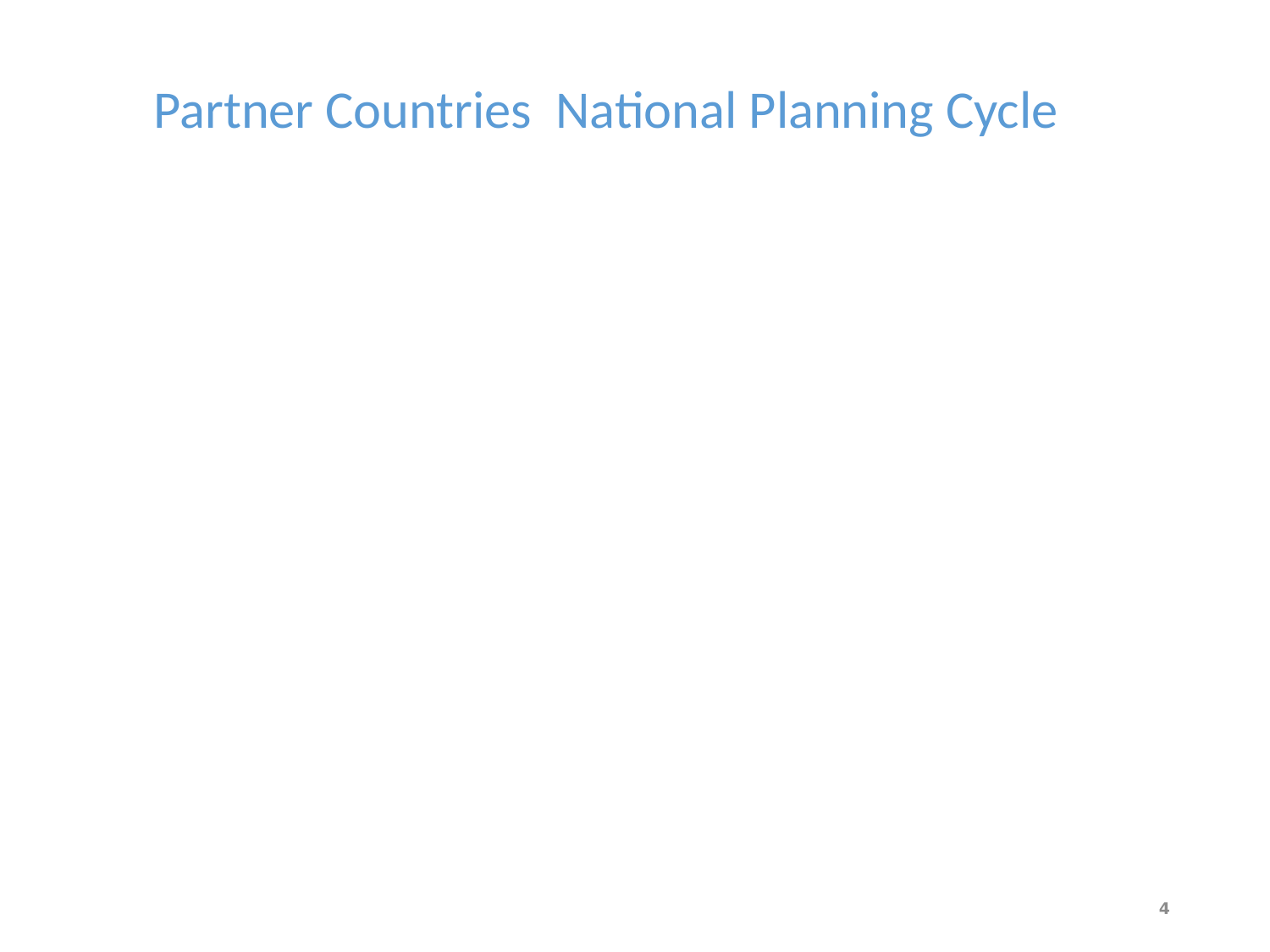

# Partner Countries  National Planning Cycle

4